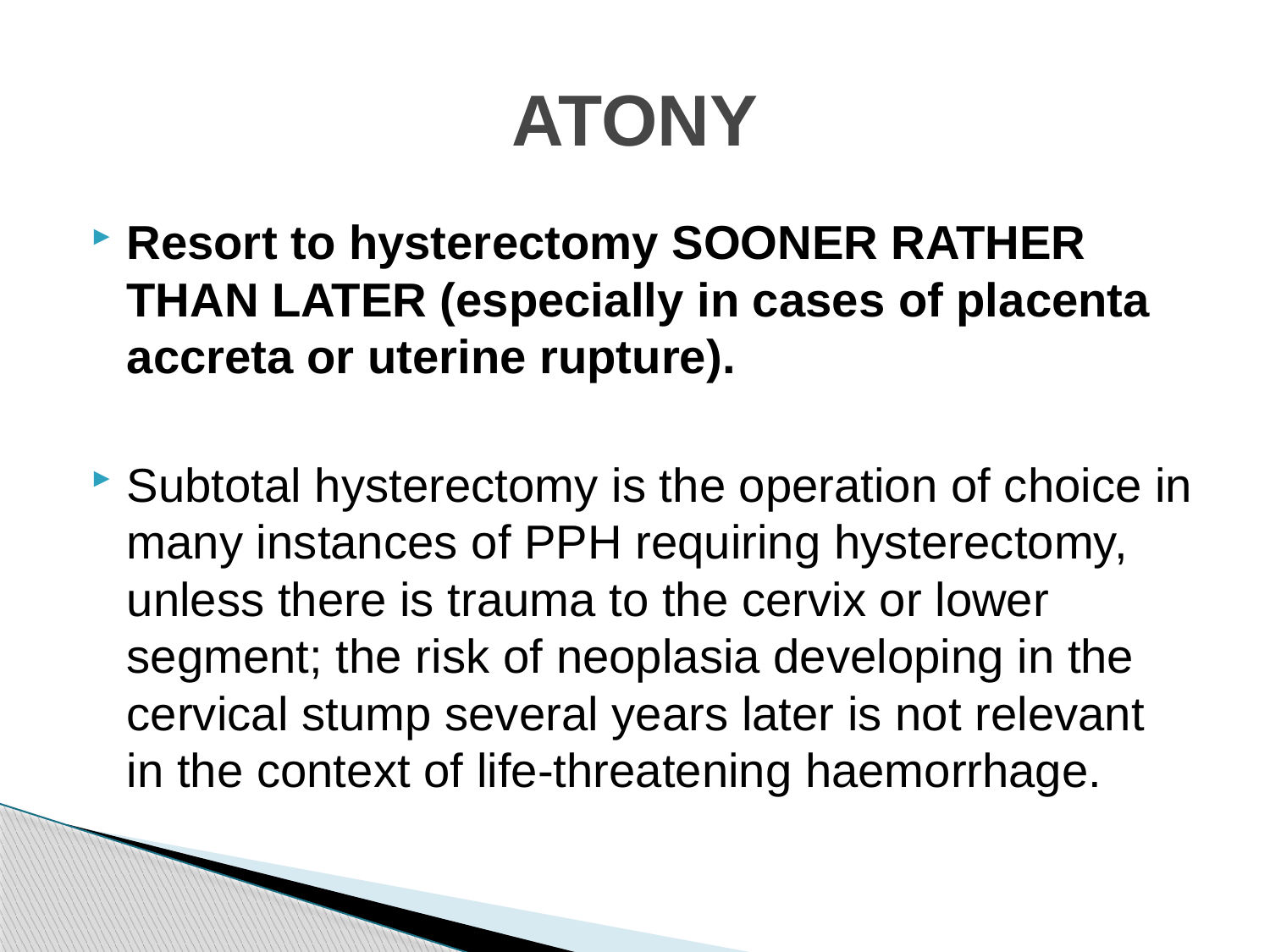

# ATONY
Resort to hysterectomy SOONER RATHER THAN LATER (especially in cases of placenta accreta or uterine rupture).

Subtotal hysterectomy is the operation of choice in many instances of PPH requiring hysterectomy, unless there is trauma to the cervix or lower segment; the risk of neoplasia developing in the cervical stump several years later is not relevant in the context of life-threatening haemorrhage.